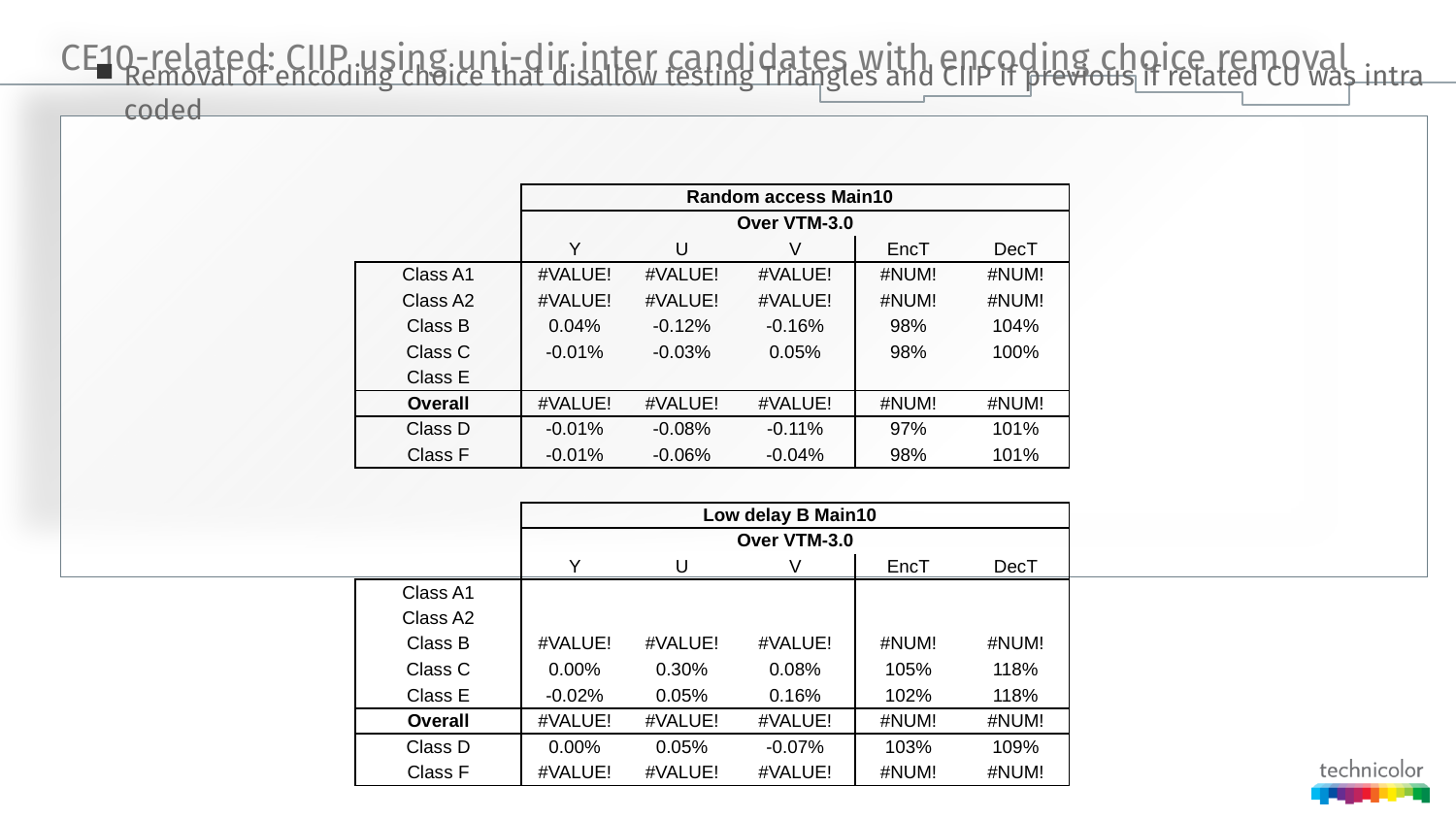

# CE10-related: CIIP using uni-dir inter candidates with encoding choice removal
Removal of encoding choice that disallow testing Triangles and CIIP if previous if related CU was intra coded

|  | Random access Main10 |  |  |  |  |
| --- | --- | --- | --- | --- | --- |
|  | Over VTM-3.0 |  |  |  |  |
|  | Y | U | V | EncT | DecT |
| Class A1 | #VALUE! | #VALUE! | #VALUE! | #NUM! | #NUM! |
| Class A2 | #VALUE! | #VALUE! | #VALUE! | #NUM! | #NUM! |
| Class B | 0.04% | -0.12% | -0.16% | 98% | 104% |
| Class C | -0.01% | -0.03% | 0.05% | 98% | 100% |
| Class E |  |  |  |  |  |
| Overall | #VALUE! | #VALUE! | #VALUE! | #NUM! | #NUM! |
| Class D | -0.01% | -0.08% | -0.11% | 97% | 101% |
| Class F | -0.01% | -0.06% | -0.04% | 98% | 101% |

|  | Low delay B Main10 |  |  |  |  |
| --- | --- | --- | --- | --- | --- |
|  | Over VTM-3.0 |  |  |  |  |
|  | Y | U | V | EncT | DecT |
| Class A1 |  |  |  |  |  |
| Class A2 |  |  |  |  |  |
| Class B | #VALUE! | #VALUE! | #VALUE! | #NUM! | #NUM! |
| Class C | 0.00% | 0.30% | 0.08% | 105% | 118% |
| Class E | -0.02% | 0.05% | 0.16% | 102% | 118% |
| Overall | #VALUE! | #VALUE! | #VALUE! | #NUM! | #NUM! |
| Class D | 0.00% | 0.05% | -0.07% | 103% | 109% |
| Class F | #VALUE! | #VALUE! | #VALUE! | #NUM! | #NUM! |